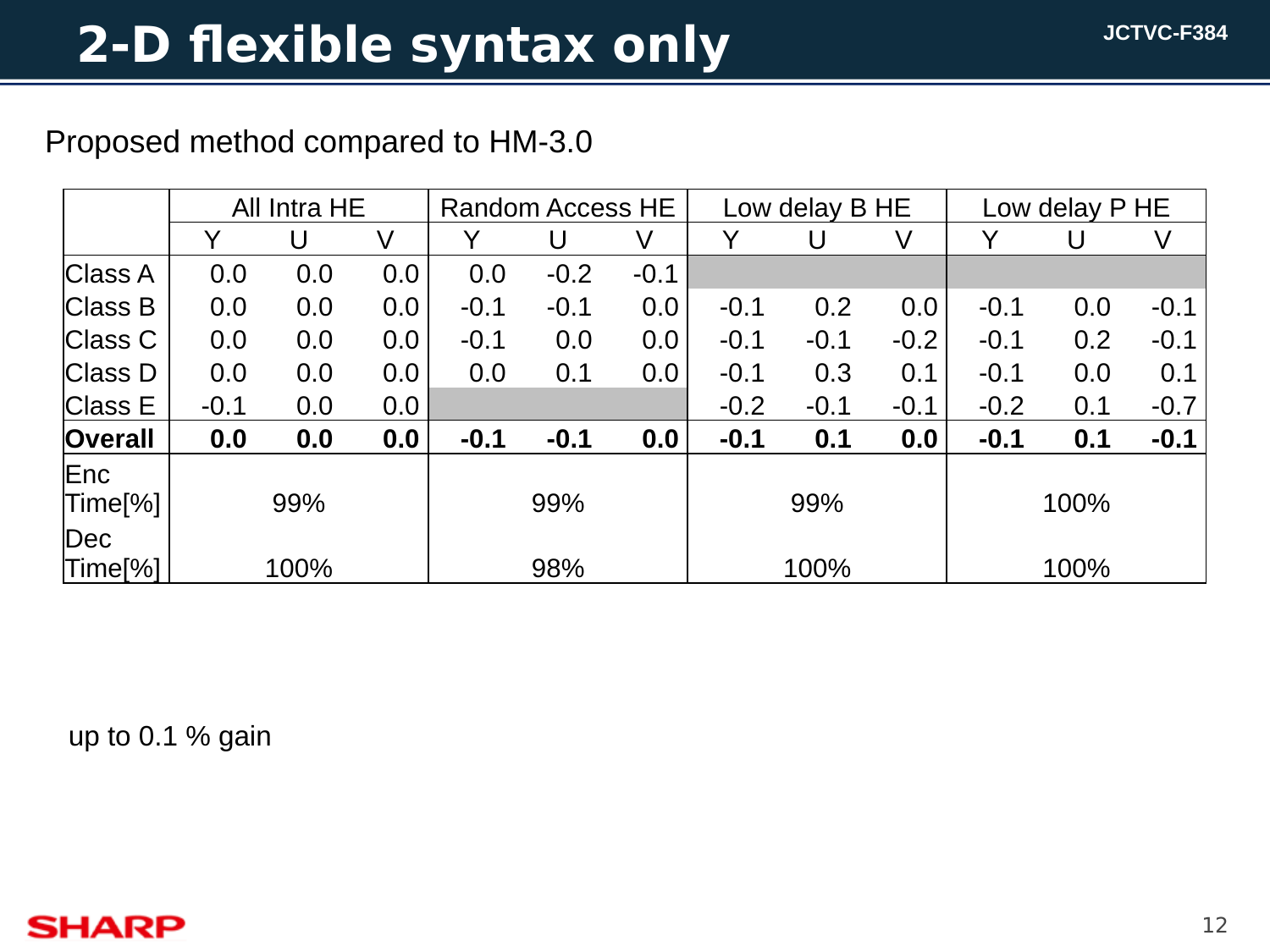

# 2-D flexible syntax only
Proposed method compared to HM-3.0
|  |  |  |  |  |  |  |  |  |  |  |  |  |
| --- | --- | --- | --- | --- | --- | --- | --- | --- | --- | --- | --- | --- |
|  | All Intra HE |  |  | Random Access HE |  |  | Low delay B HE |  |  | Low delay P HE |  |  |
|  | Y | U | V | Y | U | V | Y | U | V | Y | U | V |
| Class A | 0.0 | 0.0 | 0.0 | 0.0 | -0.2 | -0.1 |  |  |  |  |  |  |
| Class B | 0.0 | 0.0 | 0.0 | -0.1 | -0.1 | 0.0 | -0.1 | 0.2 | 0.0 | -0.1 | 0.0 | -0.1 |
| Class C | 0.0 | 0.0 | 0.0 | -0.1 | 0.0 | 0.0 | -0.1 | -0.1 | -0.2 | -0.1 | 0.2 | -0.1 |
| Class D | 0.0 | 0.0 | 0.0 | 0.0 | 0.1 | 0.0 | -0.1 | 0.3 | 0.1 | -0.1 | 0.0 | 0.1 |
| Class E | -0.1 | 0.0 | 0.0 |  |  |  | -0.2 | -0.1 | -0.1 | -0.2 | 0.1 | -0.7 |
| Overall | 0.0 | 0.0 | 0.0 | -0.1 | -0.1 | 0.0 | -0.1 | 0.1 | 0.0 | -0.1 | 0.1 | -0.1 |
| Enc Time[%] | 99% |  |  | 99% |  |  | 99% |  |  | 100% |  |  |
| Dec Time[%] | 100% |  |  | 98% |  |  | 100% |  |  | 100% |  |  |
up to 0.1 % gain
12